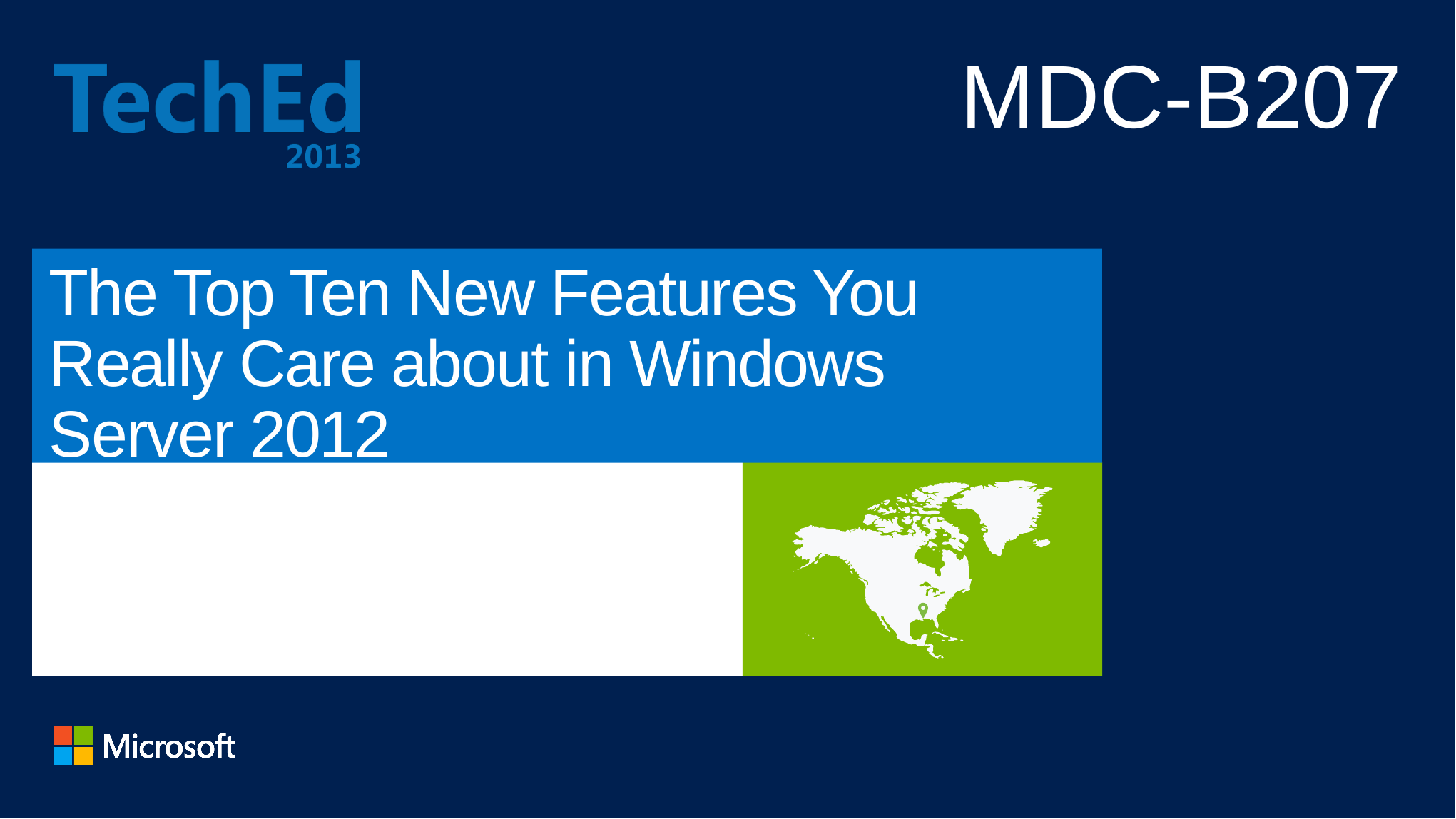

MDC-B207
# The Top Ten New Features You Really Care about in Windows Server 2012
John Savill